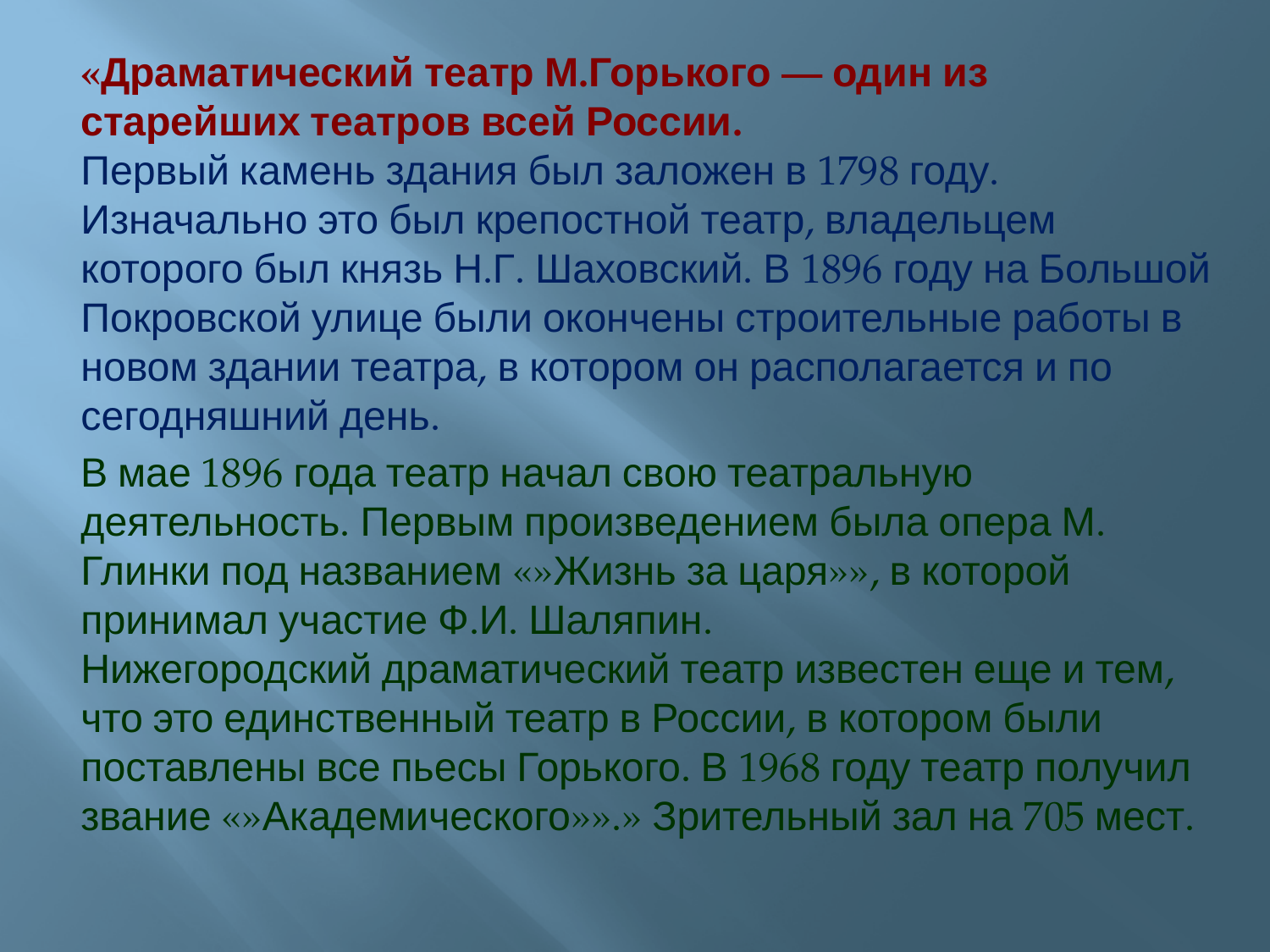

«Драматический театр М.Горького — один из старейших театров всей России.
Первый камень здания был заложен в 1798 году. Изначально это был крепостной театр, владельцем которого был князь Н.Г. Шаховский. В 1896 году на Большой Покровской улице были окончены строительные работы в новом здании театра, в котором он располагается и по сегодняшний день.
     В мае 1896 года театр начал свою театральную деятельность. Первым произведением была опера М. Глинки под названием «»Жизнь за царя»», в которой принимал участие Ф.И. Шаляпин.
Нижегородский драматический театр известен еще и тем, что это единственный театр в России, в котором были поставлены все пьесы Горького. В 1968 году театр получил звание «»Академического»».» Зрительный зал на 705 мест.